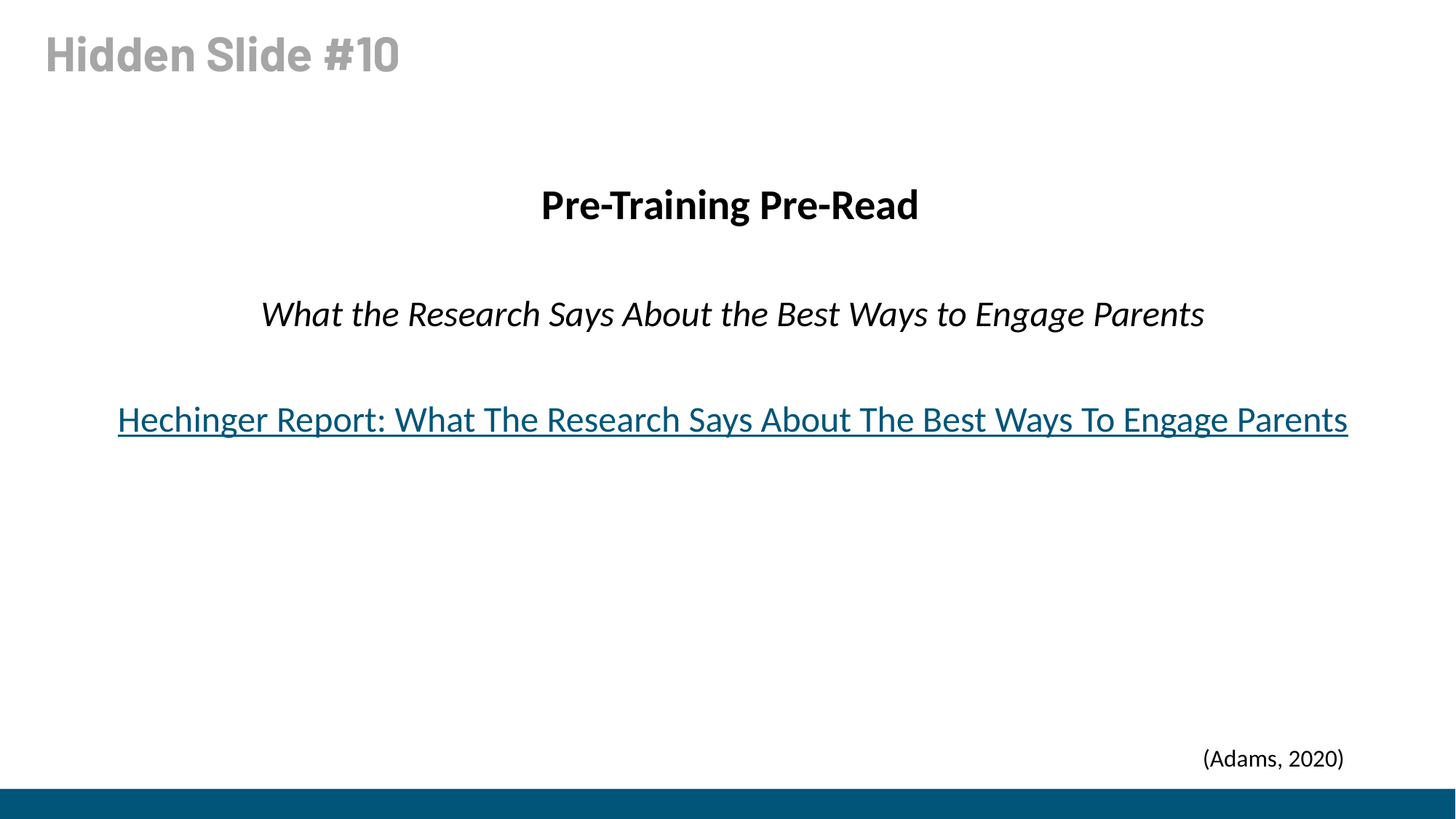

# Hidden Slide #10
Pre-Training Pre-Read

What the Research Says About the Best Ways to Engage Parents

Hechinger Report: What The Research Says About The Best Ways To Engage Parents
(Adams, 2020)